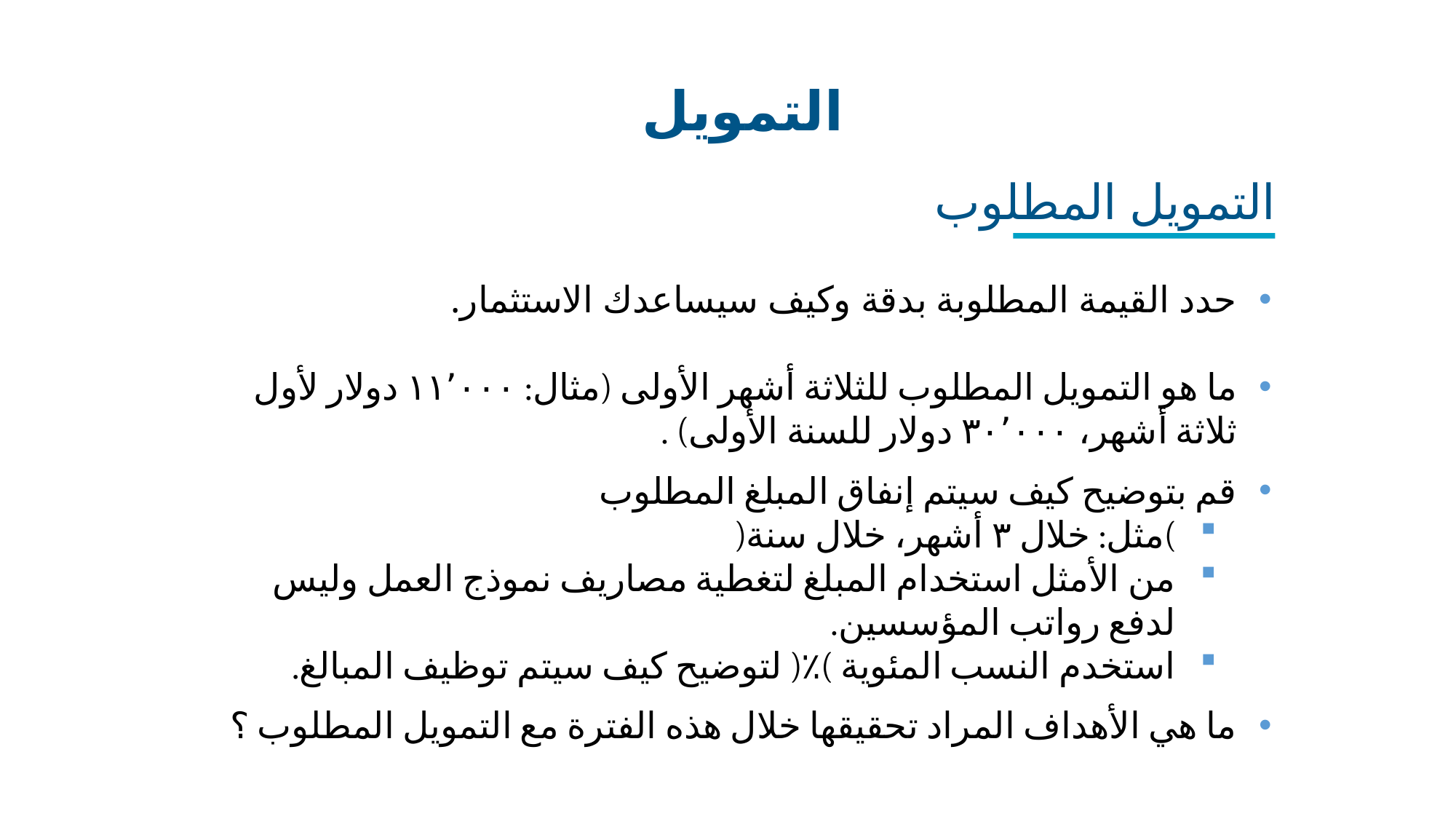

التمويل
التمويل المطلوب

حدد القيمة المطلوبة بدقة وكيف سيساعدك الاستثمار.

ما هو التمويل المطلوب للثلاثة أشهر الأولى (مثال: ١١٬٠٠٠ دولار لأول ثلاثة أشهر، ٣٠٬٠٠٠ دولار للسنة الأولى) .
قم بتوضيح كيف سيتم إنفاق المبلغ المطلوب
)مثل: خلال ٣ أشهر، خلال سنة(
من الأمثل استخدام المبلغ لتغطية مصاريف نموذج العمل وليس لدفع رواتب المؤسسين.
استخدم النسب المئوية )٪( لتوضيح كيف سيتم توظيف المبالغ.
ما هي الأهداف المراد تحقيقها خلال هذه الفترة مع التمويل المطلوب ؟